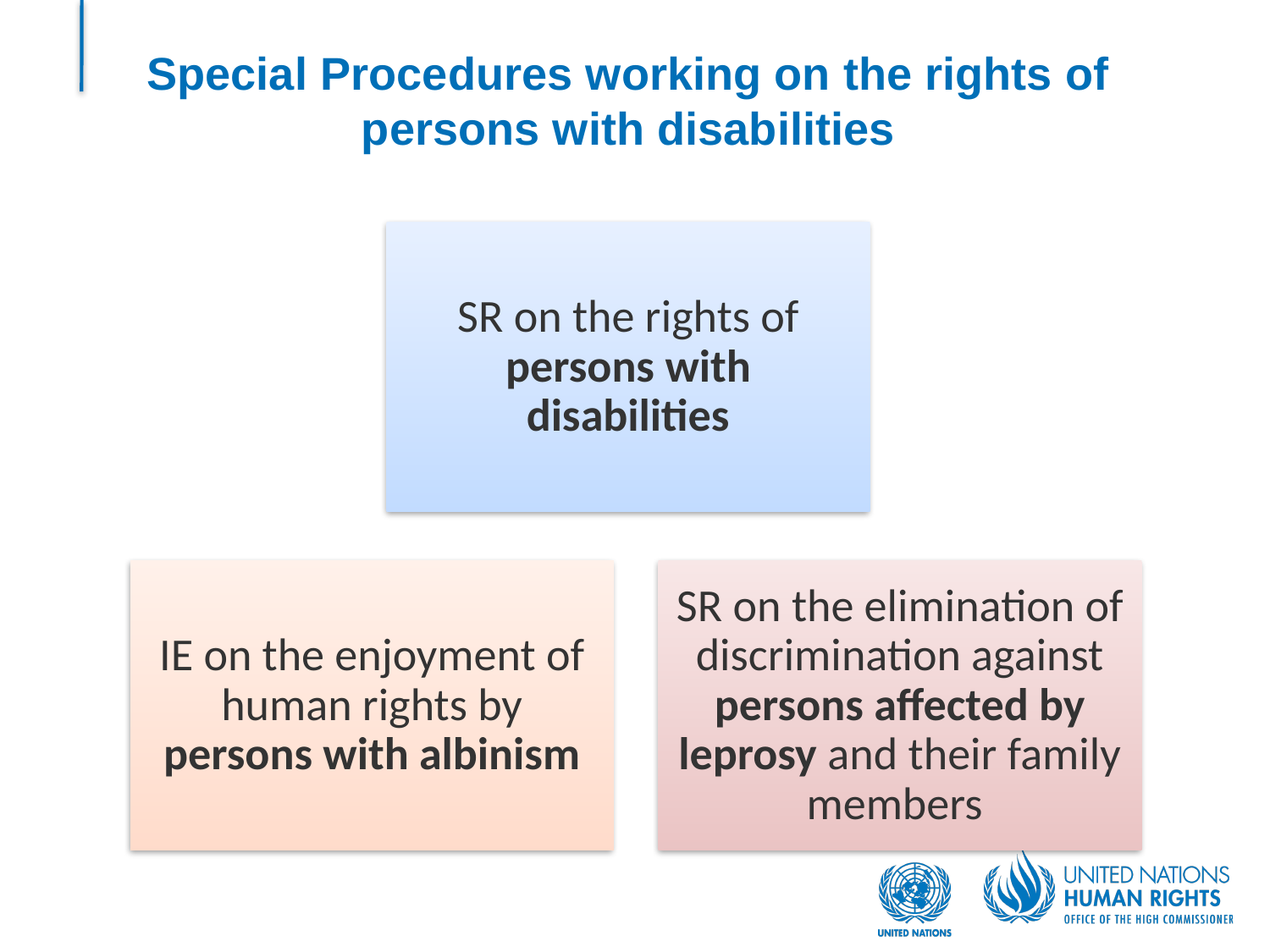

# Special Procedures working on the rights of persons with disabilities
SR on the rights of persons with disabilities
IE on the enjoyment of human rights by persons with albinism
SR on the elimination of discrimination against persons affected by leprosy and their family members